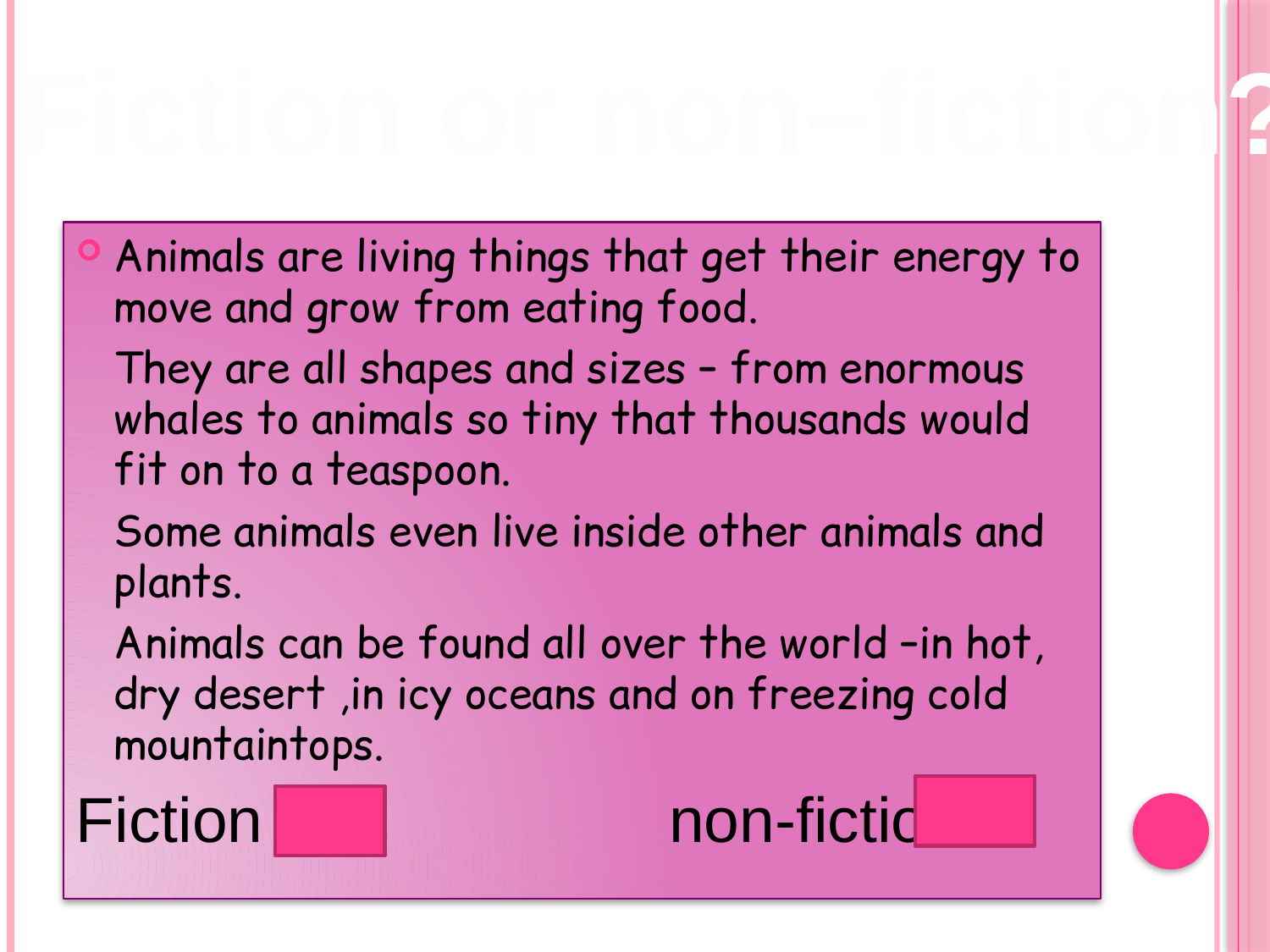

Fiction or non–fiction?
Animals are living things that get their energy to move and grow from eating food.
   They are all shapes and sizes – from enormous  whales to animals so tiny that thousands would fit on to a teaspoon.
   Some animals even live inside other animals and plants.
   Animals can be found all over the world –in hot, dry desert ,in icy oceans and on freezing cold mountaintops.
Fiction                                non-fiction